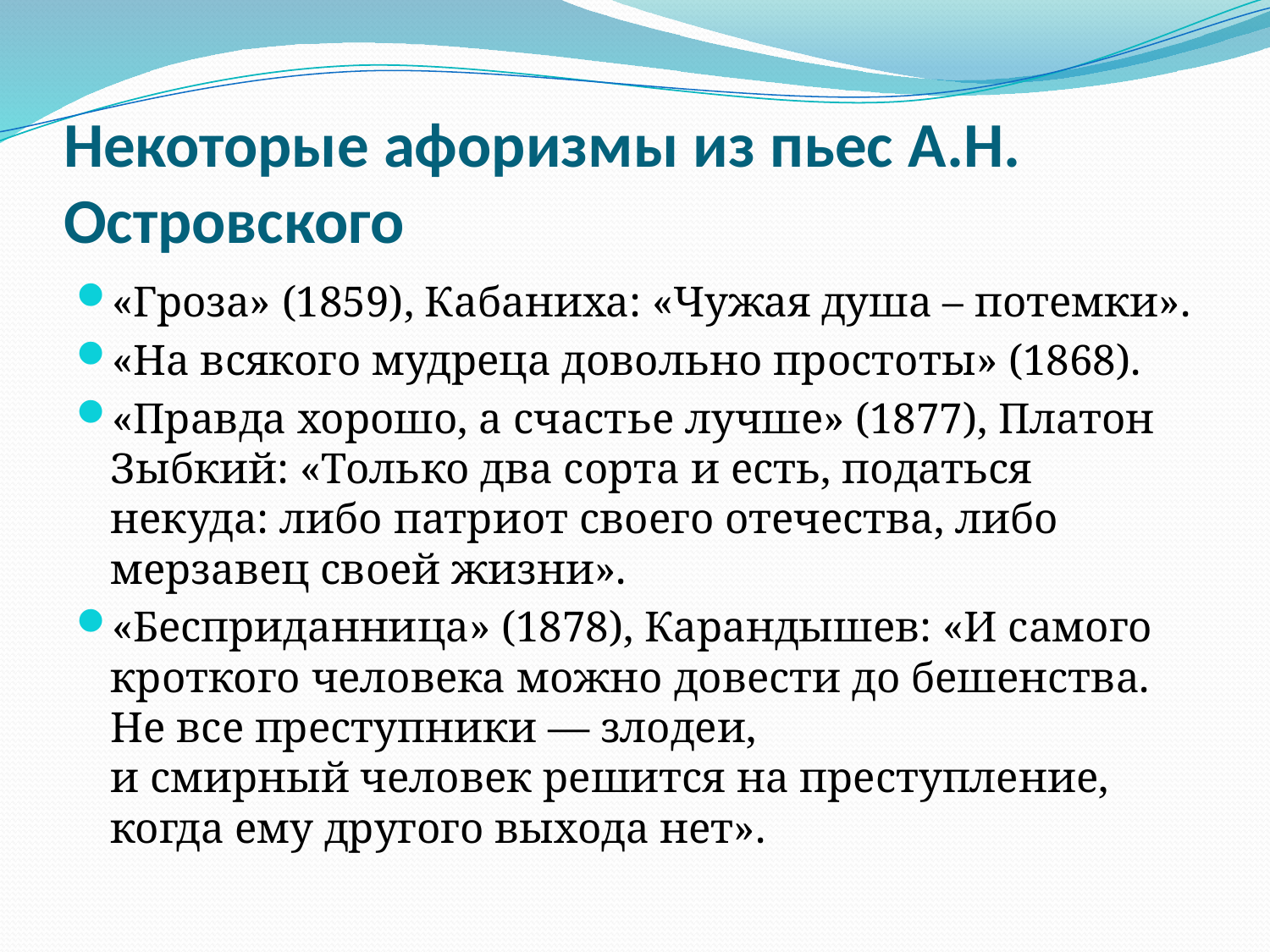

# Некоторые афоризмы из пьес А.Н. Островского
«Гроза» (1859), Кабаниха: «Чужая душа – потемки».
«На всякого мудреца довольно простоты» (1868).
«Правда хорошо, а счастье лучше» (1877), Платон Зыбкий: «Только два сорта и есть, податься некуда: либо патриот своего отечества, либо мерзавец своей жизни».
«Бесприданница» (1878), Карандышев: «И самого кроткого человека можно довести до бешенства. Не все преступники — злодеи, и смирный человек решится на преступление, когда ему другого выхода нет».